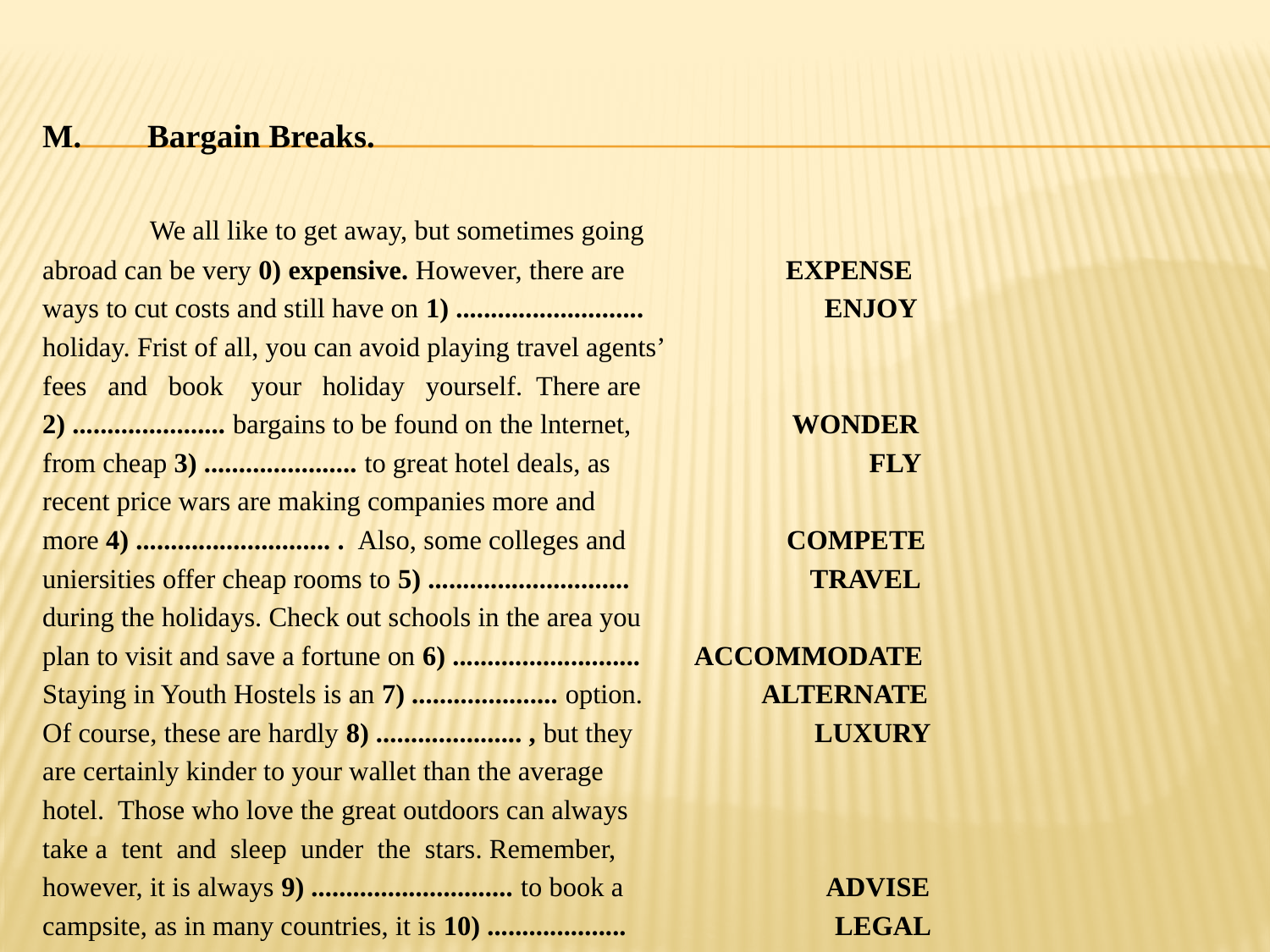

M.        Bargain Breaks.

             We all like to get away, but sometimes going
abroad can be very 0) expensive. However, there are                       EXPENSE
ways to cut costs and still have on 1) ...........................                          ENJOY
holiday. Frist of all, you can avoid playing travel agents’
fees   and   book    your   holiday   yourself.  There are
2) ...................... bargains to be found on the lnternet,                       WONDER
from cheap 3) ...................... to great hotel deals, as                                     FLY
recent price wars are making companies more and
more 4) ............................ .  Also, some colleges and                       COMPETE
uniersities offer cheap rooms to 5) .............................                          TRAVEL
during the holidays. Check out schools in the area you
plan to visit and save a fortune on 6) ...........................        ACCOMMODATE
Staying in Youth Hostels is an 7) ..................... option.                 ALTERNATE
Of course, these are hardly 8) ..................... , but they                          LUXURY
are certainly kinder to your wallet than the average
hotel.  Those who love the great outdoors can always
take a  tent  and  sleep  under  the  stars. Remember,
however, it is always 9) ............................. to book a                             ADVISE
campsite, as in many countries, it is 10) ....................                              LEGAL
to camp in public places such as beaches and parks.